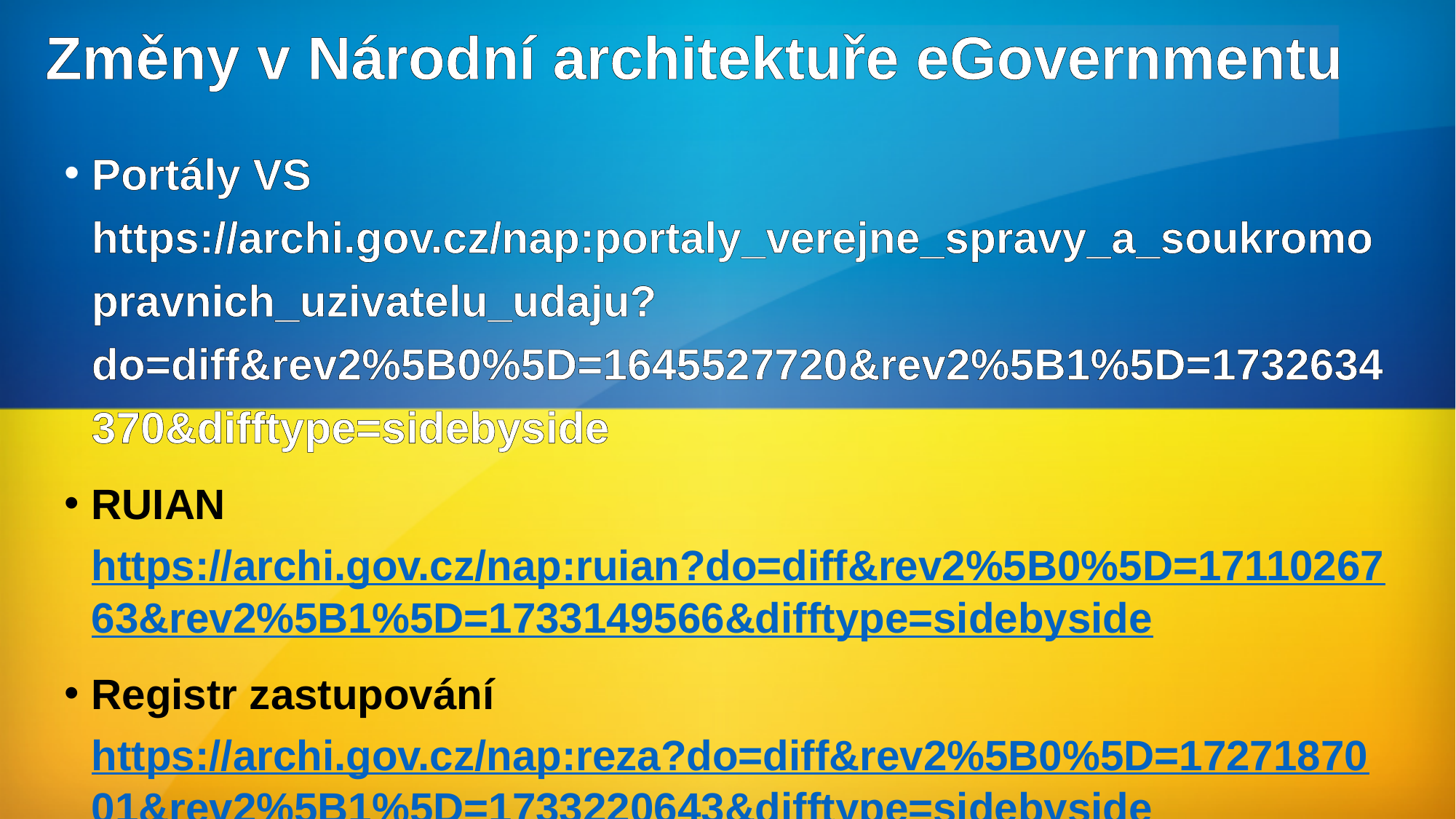

# Změny v Národní architektuře eGovernmentu
Portály VS https://archi.gov.cz/nap:portaly_verejne_spravy_a_soukromopravnich_uzivatelu_udaju?do=diff&rev2%5B0%5D=1645527720&rev2%5B1%5D=1732634370&difftype=sidebyside
RUIAN https://archi.gov.cz/nap:ruian?do=diff&rev2%5B0%5D=1711026763&rev2%5B1%5D=1733149566&difftype=sidebyside
Registr zastupování https://archi.gov.cz/nap:reza?do=diff&rev2%5B0%5D=1727187001&rev2%5B1%5D=1733220643&difftype=sidebyside